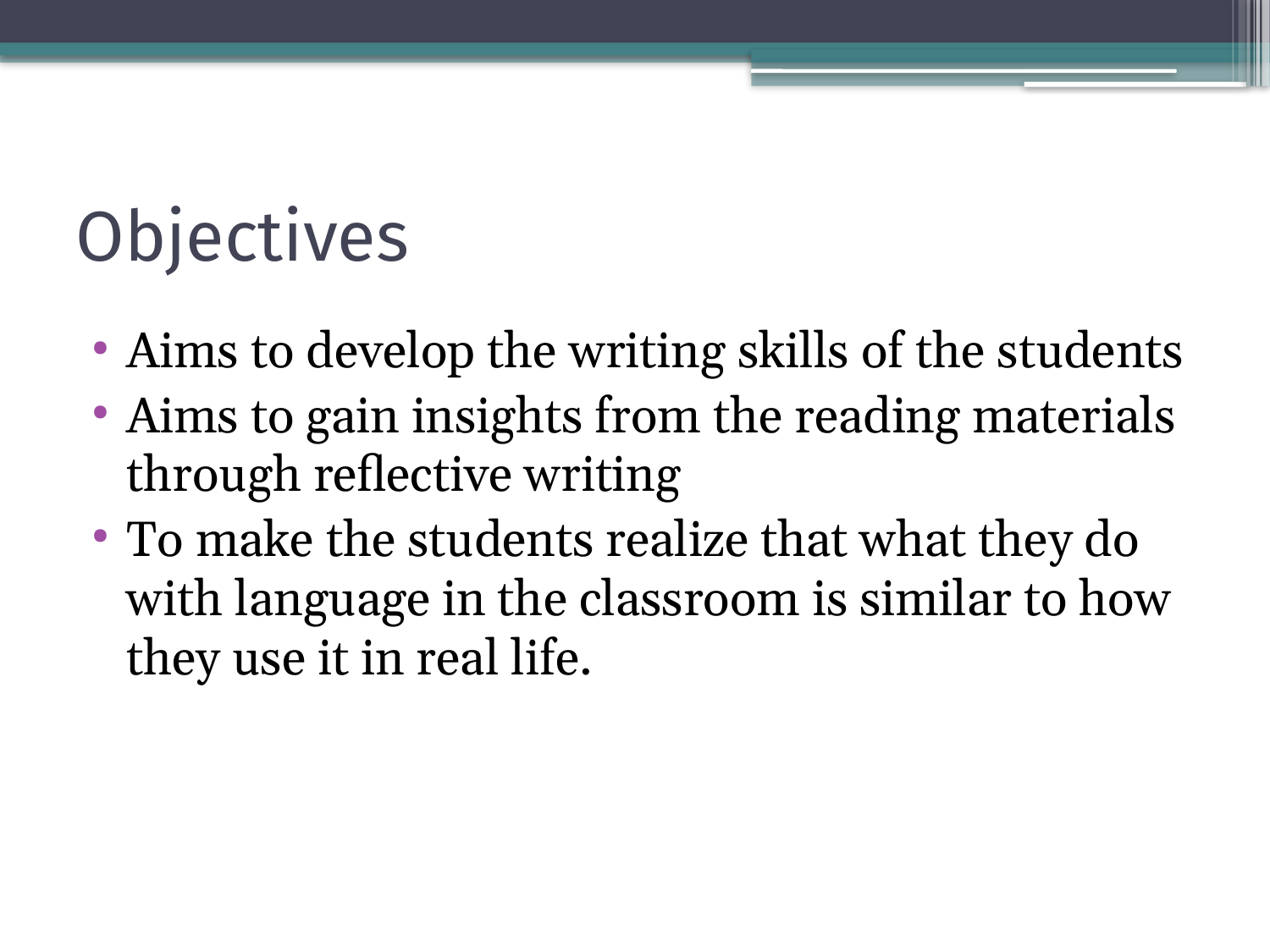

# Objectives
Aims to develop the writing skills of the students
Aims to gain insights from the reading materials through reflective writing
To make the students realize that what they do with language in the classroom is similar to how they use it in real life.